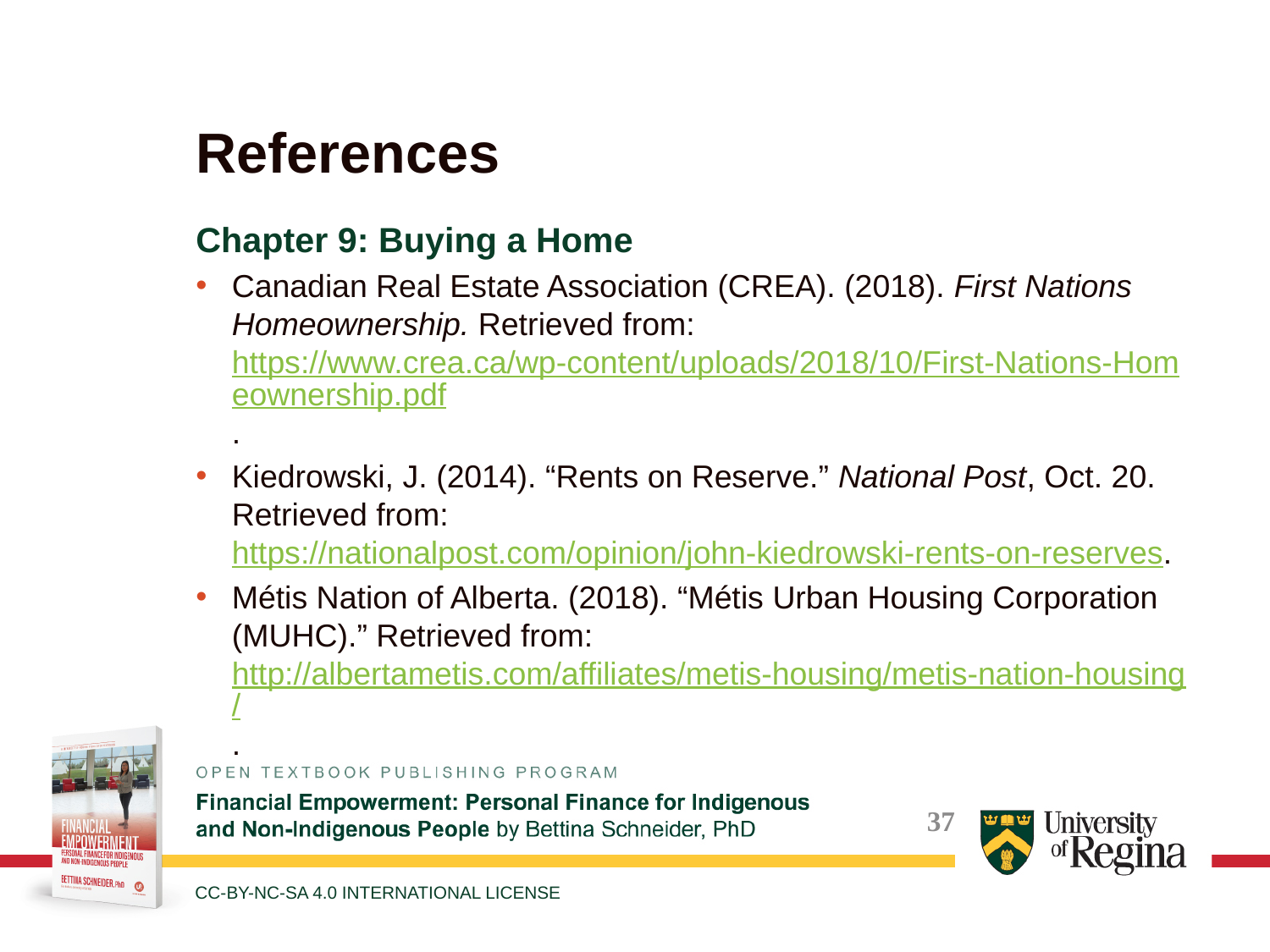

# References
Chapter 9: Buying a Home
Canadian Real Estate Association (CREA). (2018). First Nations Homeownership. Retrieved from: https://www.crea.ca/wp-content/uploads/2018/10/First-Nations-Homeownership.pdf.
Kiedrowski, J. (2014). “Rents on Reserve.” National Post, Oct. 20. Retrieved from: https://nationalpost.com/opinion/john-kiedrowski-rents-on-reserves.
Métis Nation of Alberta. (2018). “Métis Urban Housing Corporation (MUHC).” Retrieved from: http://albertametis.com/affiliates/metis-housing/metis-nation-housing/.

37
CC-BY-NC-SA 4.0 INTERNATIONAL LICENSE